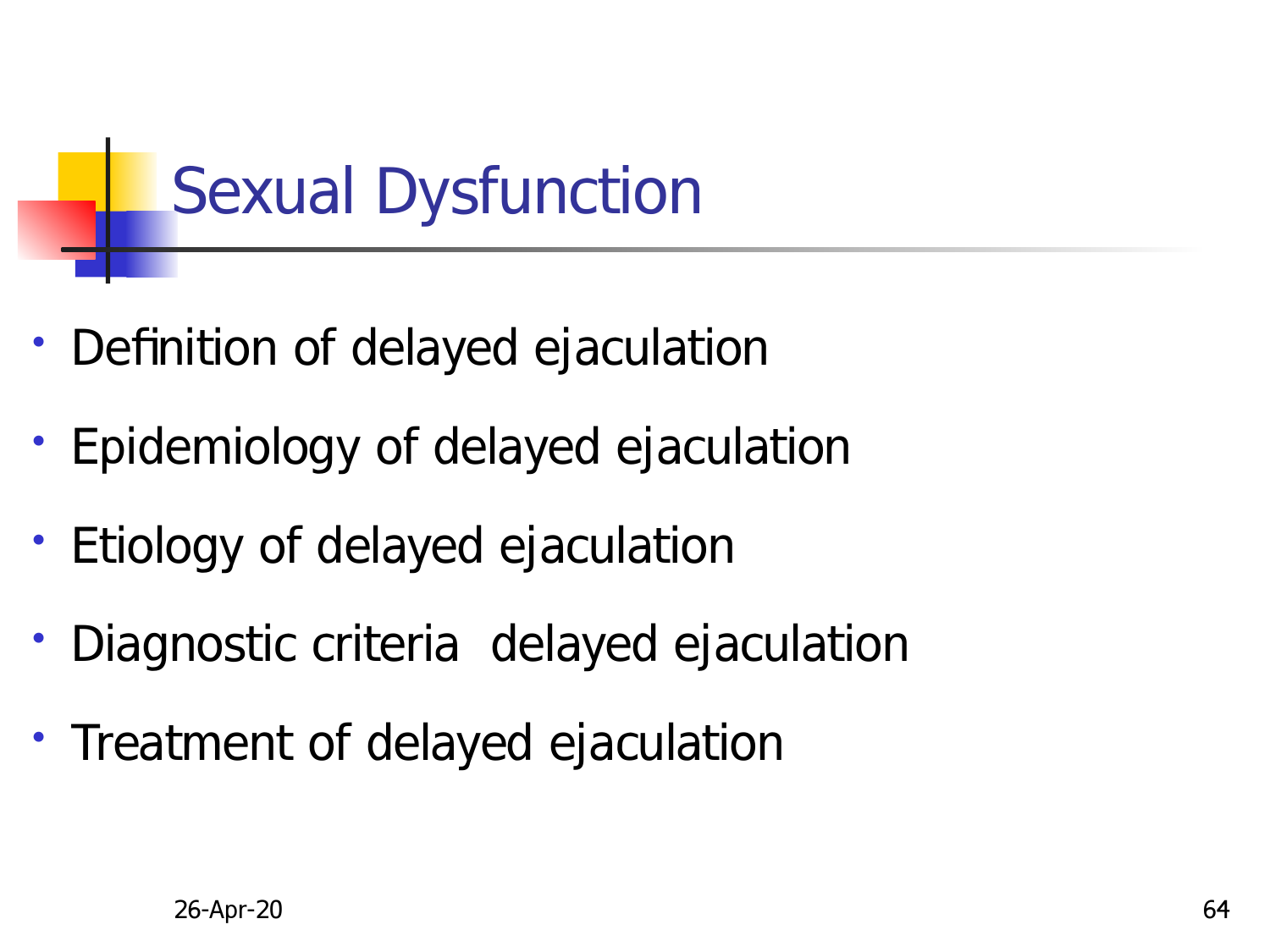

# Sexual Dysfunction
Definition of delayed ejaculation
Epidemiology of delayed ejaculation
Etiology of delayed ejaculation
Diagnostic criteria  delayed ejaculation
Treatment of delayed ejaculation

26-Apr-20
64